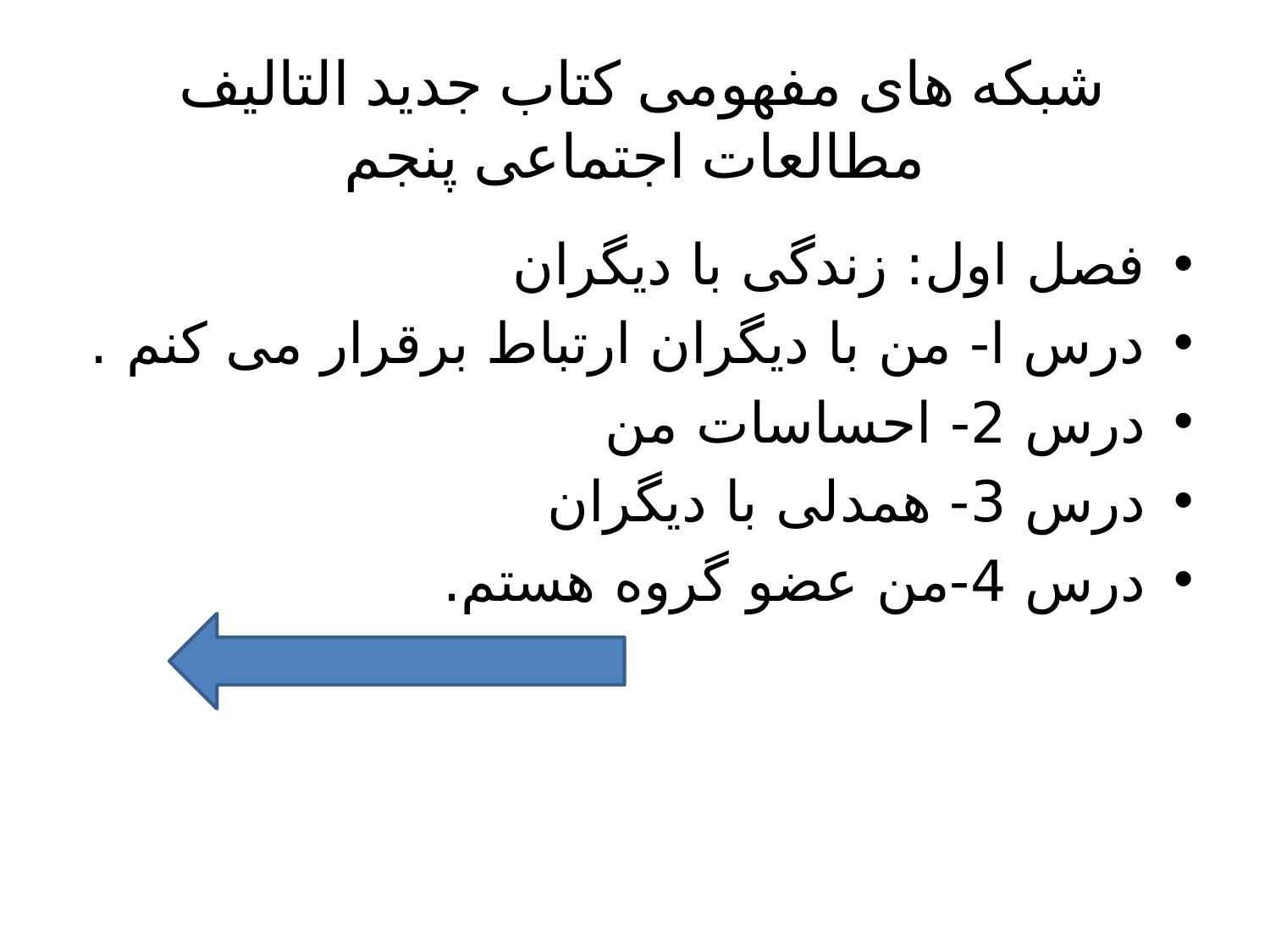

# شبکه های مفهومی کتاب جدید التالیف  مطالعات اجتماعی پنجم
فصل اول: زندگی با دیگران
درس ا- من با دیگران ارتباط برقرار می کنم .
درس 2- احساسات من
درس 3- همدلی با دیگران
درس 4-من عضو گروه هستم.